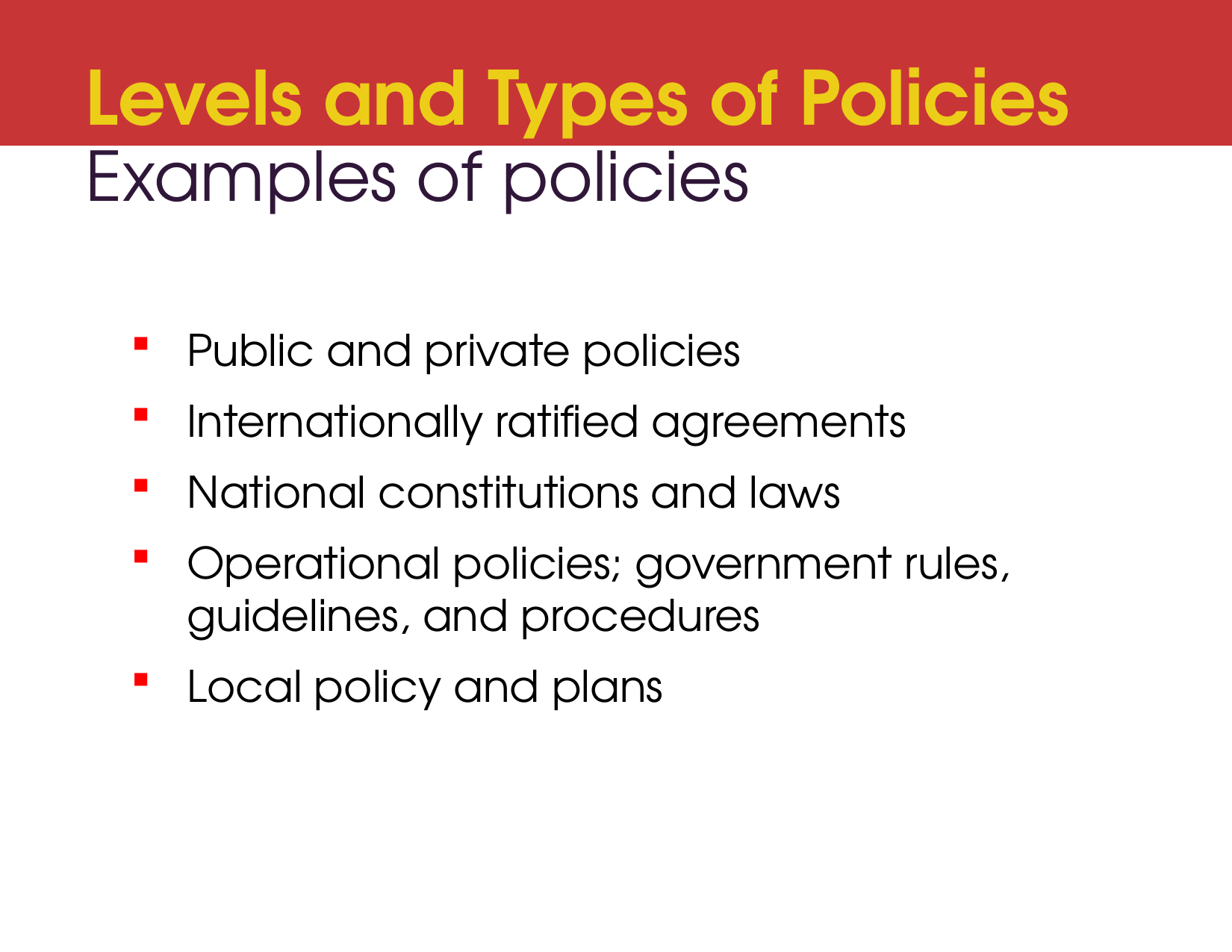

# Levels and Types of Policies
Examples of policies
Public and private policies
Internationally ratified agreements
National constitutions and laws
Operational policies; government rules, guidelines, and procedures
Local policy and plans